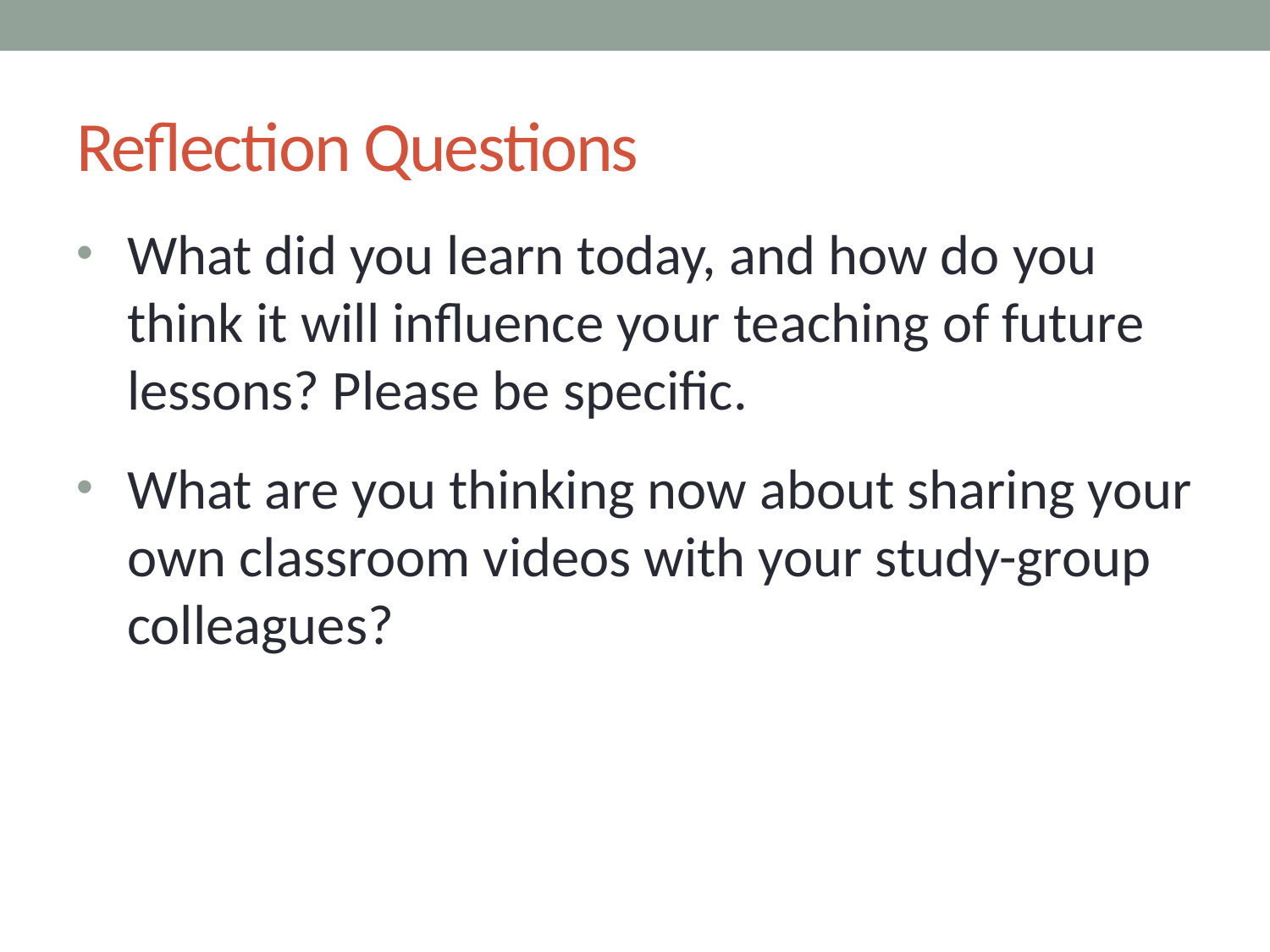

# Reflection Questions
What did you learn today, and how do you think it will influence your teaching of future lessons? Please be specific.
What are you thinking now about sharing your own classroom videos with your study-group colleagues?